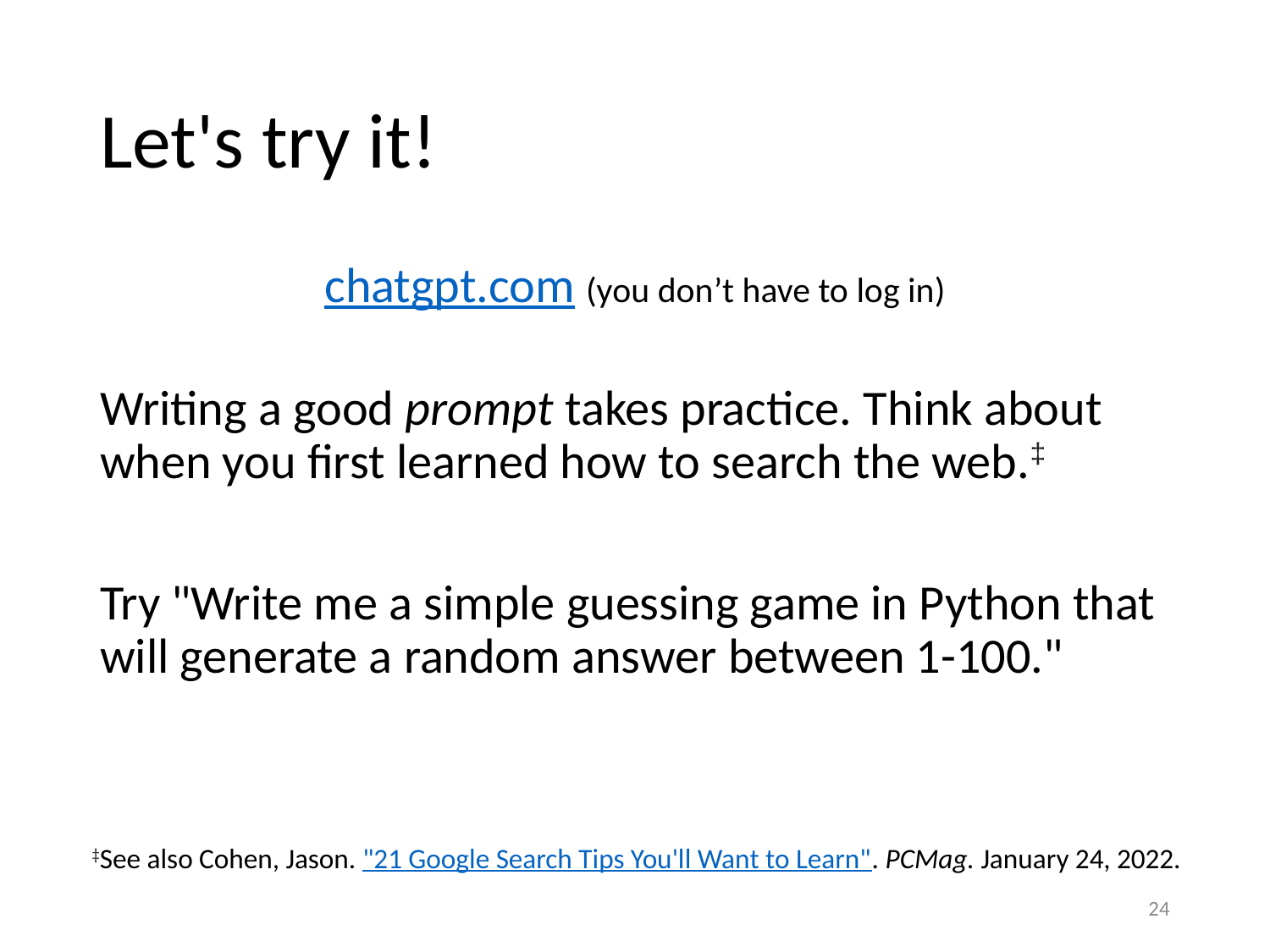

# Let's try it!
chatgpt.com (you don’t have to log in)

Writing a good prompt takes practice. Think about when you first learned how to search the web.‡

Try "Write me a simple guessing game in Python that will generate a random answer between 1-100."

‡See also Cohen, Jason. "21 Google Search Tips You'll Want to Learn". PCMag. January 24, 2022.
24